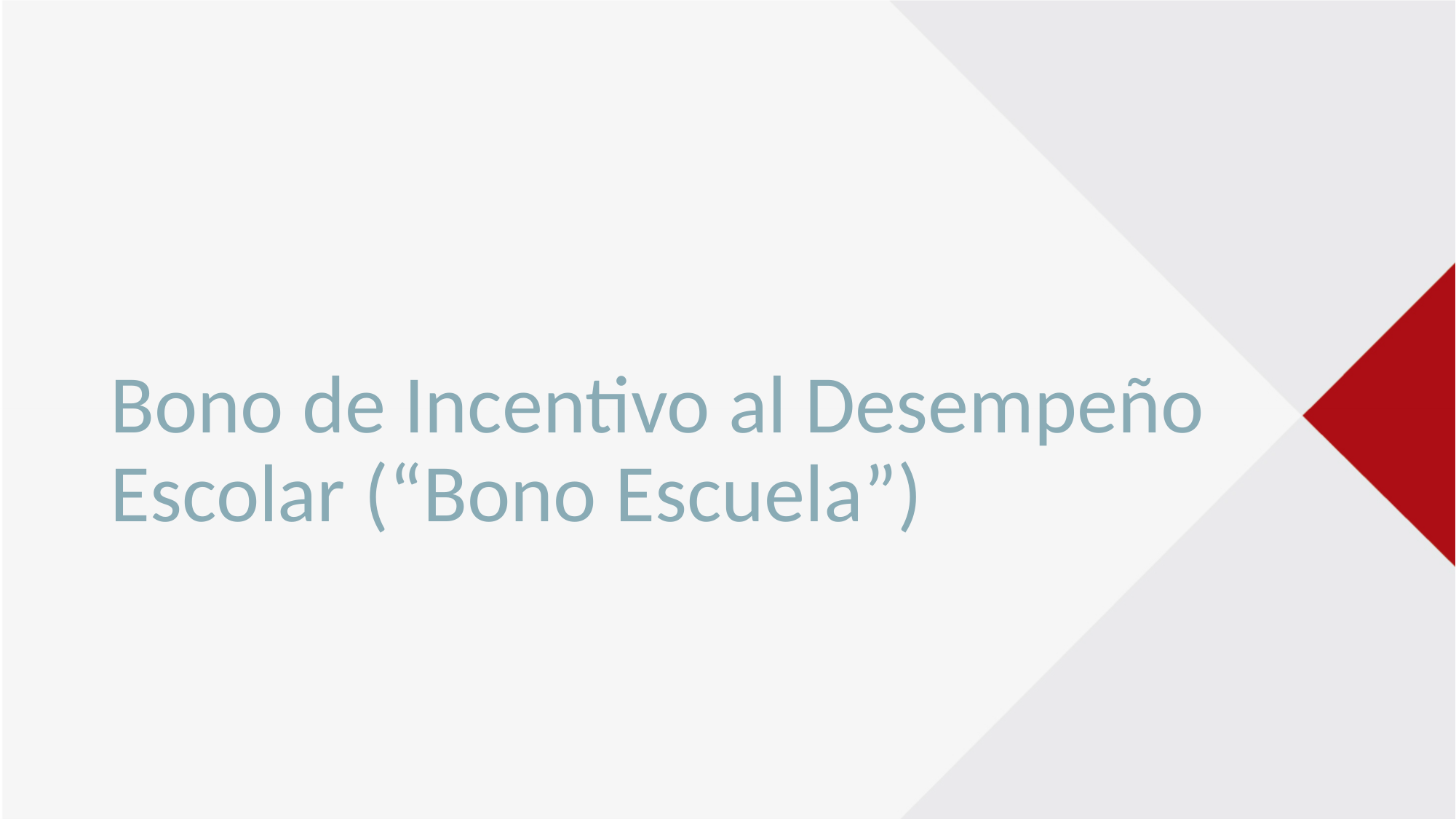

# Bono de Incentivo al Desempeño Escolar (“Bono Escuela”)